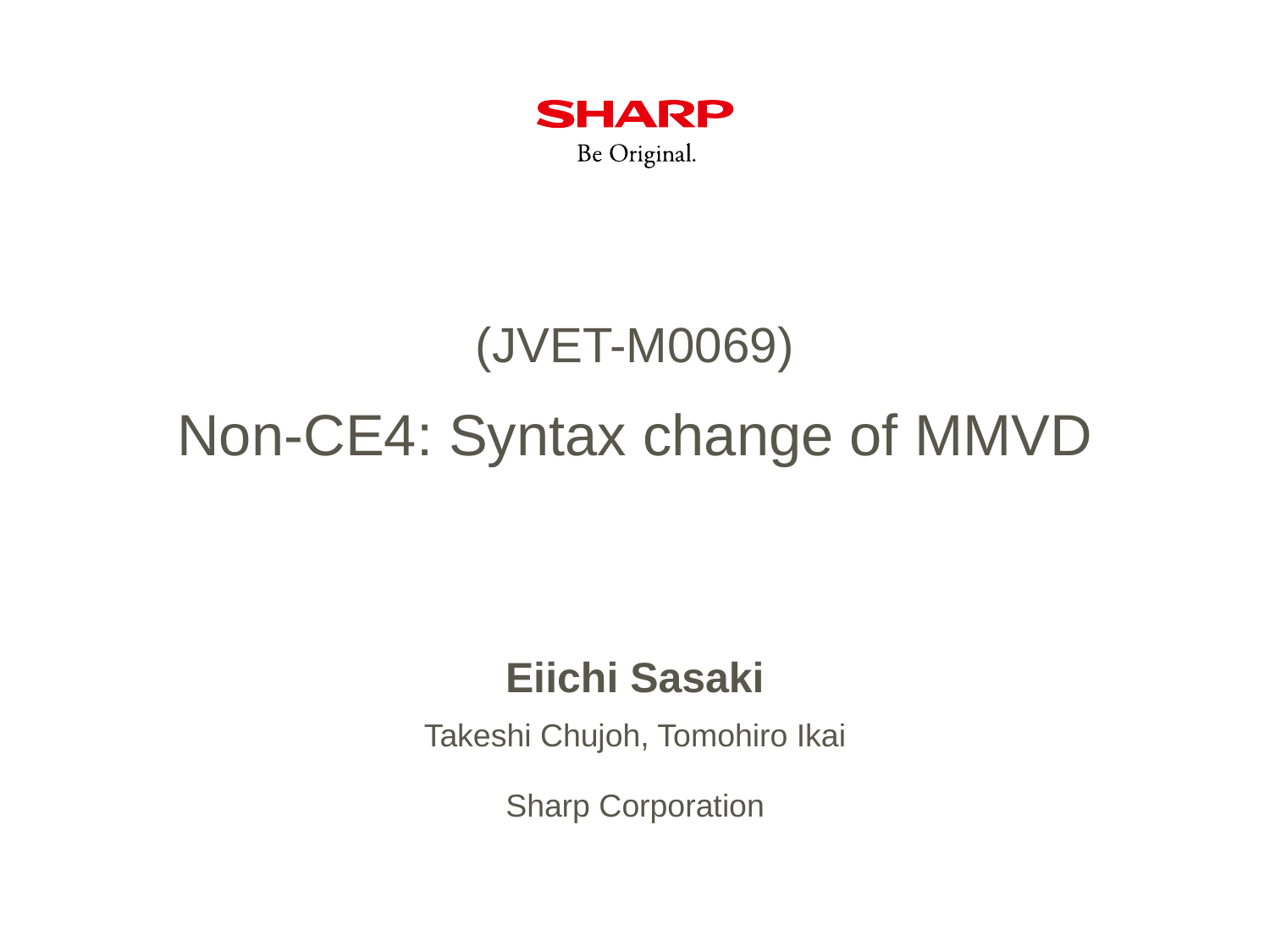

(JVET-M0069)
# Non-CE4: Syntax change of MMVD
Eiichi Sasaki
Takeshi Chujoh, Tomohiro Ikai

Sharp Corporation